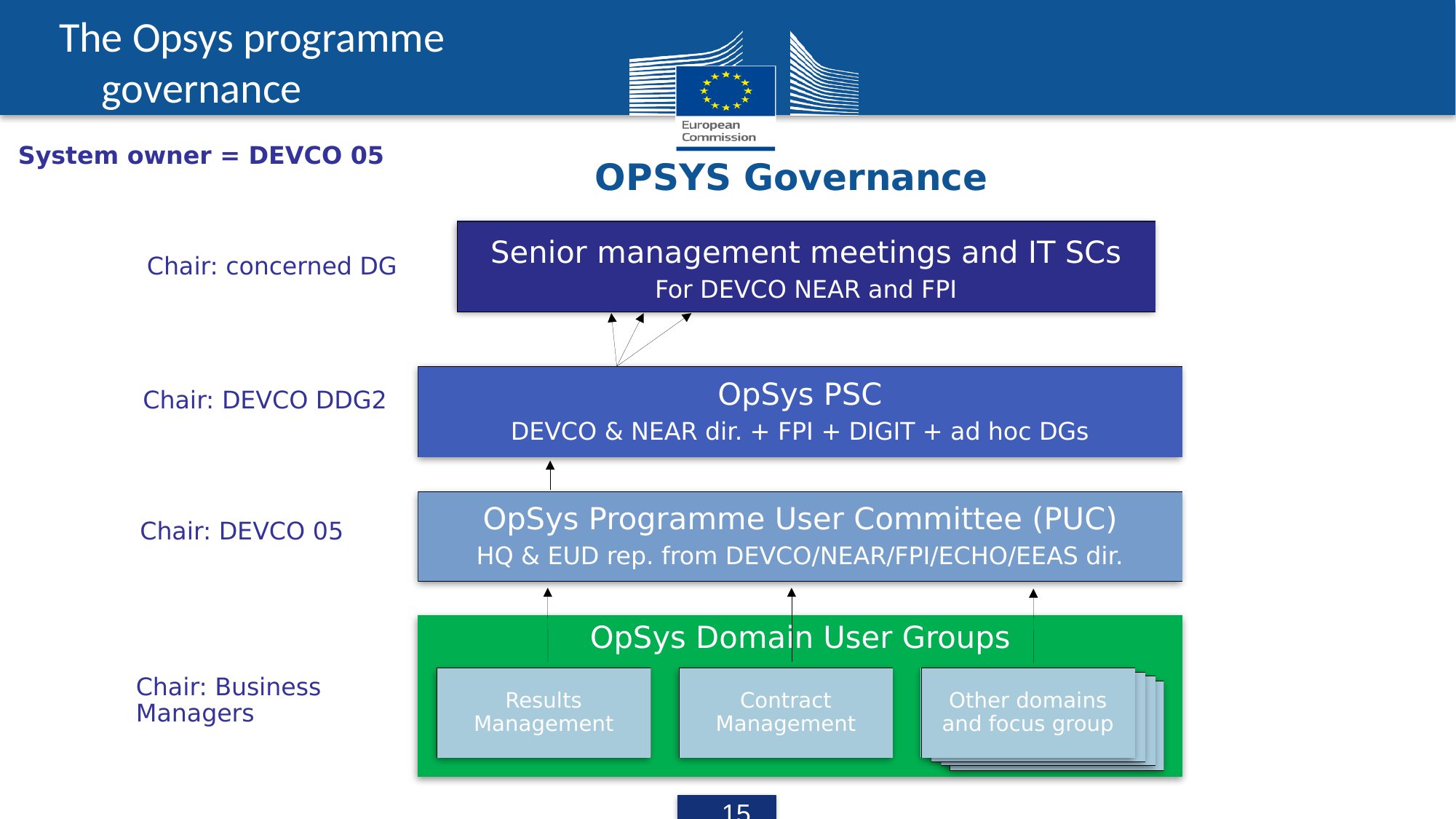

The Opsys programme governance
System owner = DEVCO 05
OPSYS Governance

Senior management meetings and IT SCs
For DEVCO NEAR and FPI
Chair: concerned DG

OpSys PSC
DEVCO & NEAR dir. + FPI + DIGIT + ad hoc DGs
Chair: DEVCO DDG2

OpSys Programme User Committee (PUC)
HQ & EUD rep. from DEVCO/NEAR/FPI/ECHO/EEAS dir.
Chair: DEVCO 05

OpSys Domain User Groups

Chair: Business Managers

Results Management

Contract Management

Other domains and focus group

Contract Management

Other domains

Other domains
15